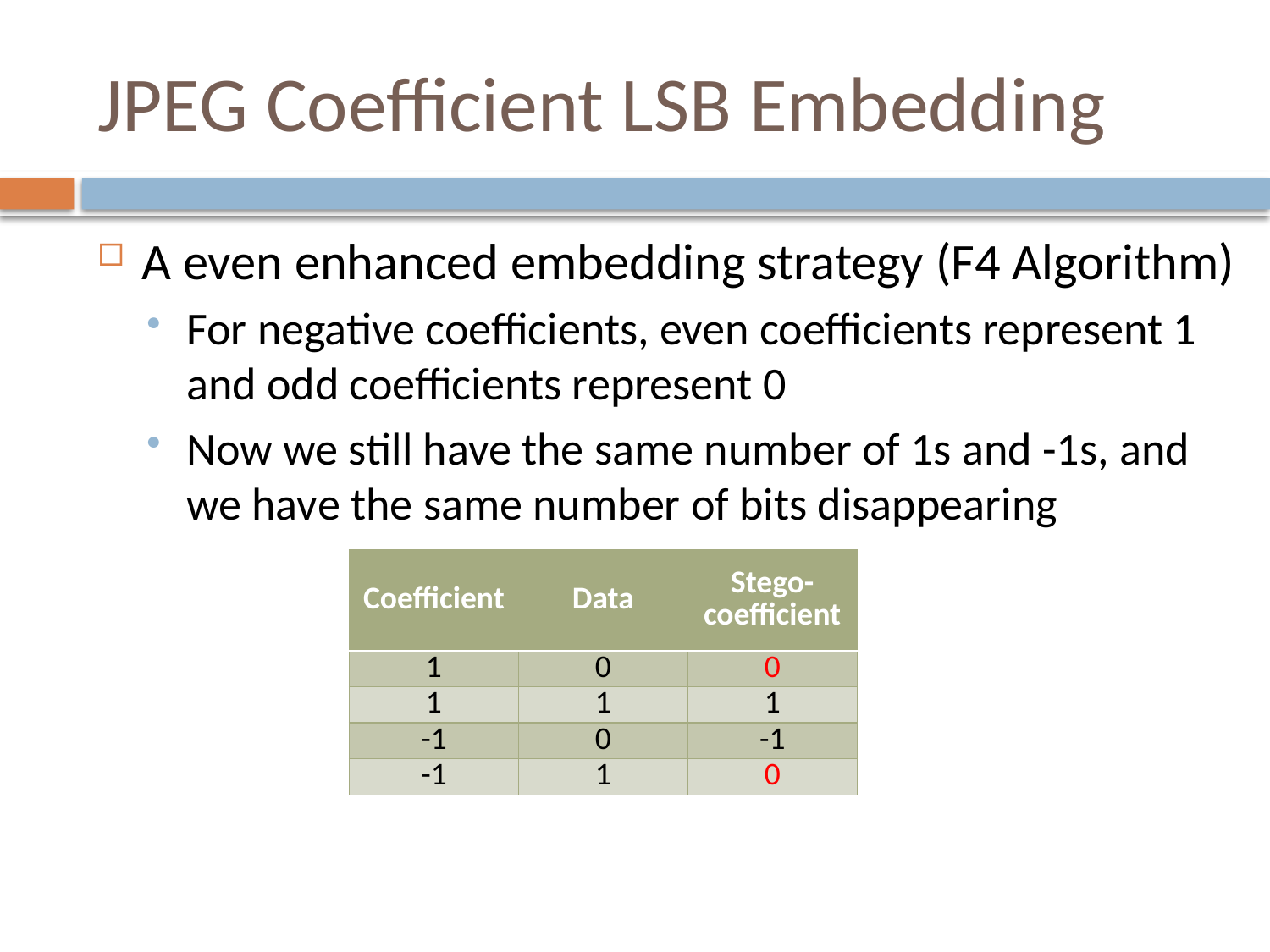

# JPEG Coefficient LSB Embedding
A even enhanced embedding strategy (F4 Algorithm)
For negative coefficients, even coefficients represent 1 and odd coefficients represent 0
Now we still have the same number of 1s and -1s, and we have the same number of bits disappearing
| Coefficient | Data | Stego-coefficient |
| --- | --- | --- |
| 1 | 0 | 0 |
| 1 | 1 | 1 |
| -1 | 0 | -1 |
| -1 | 1 | 0 |